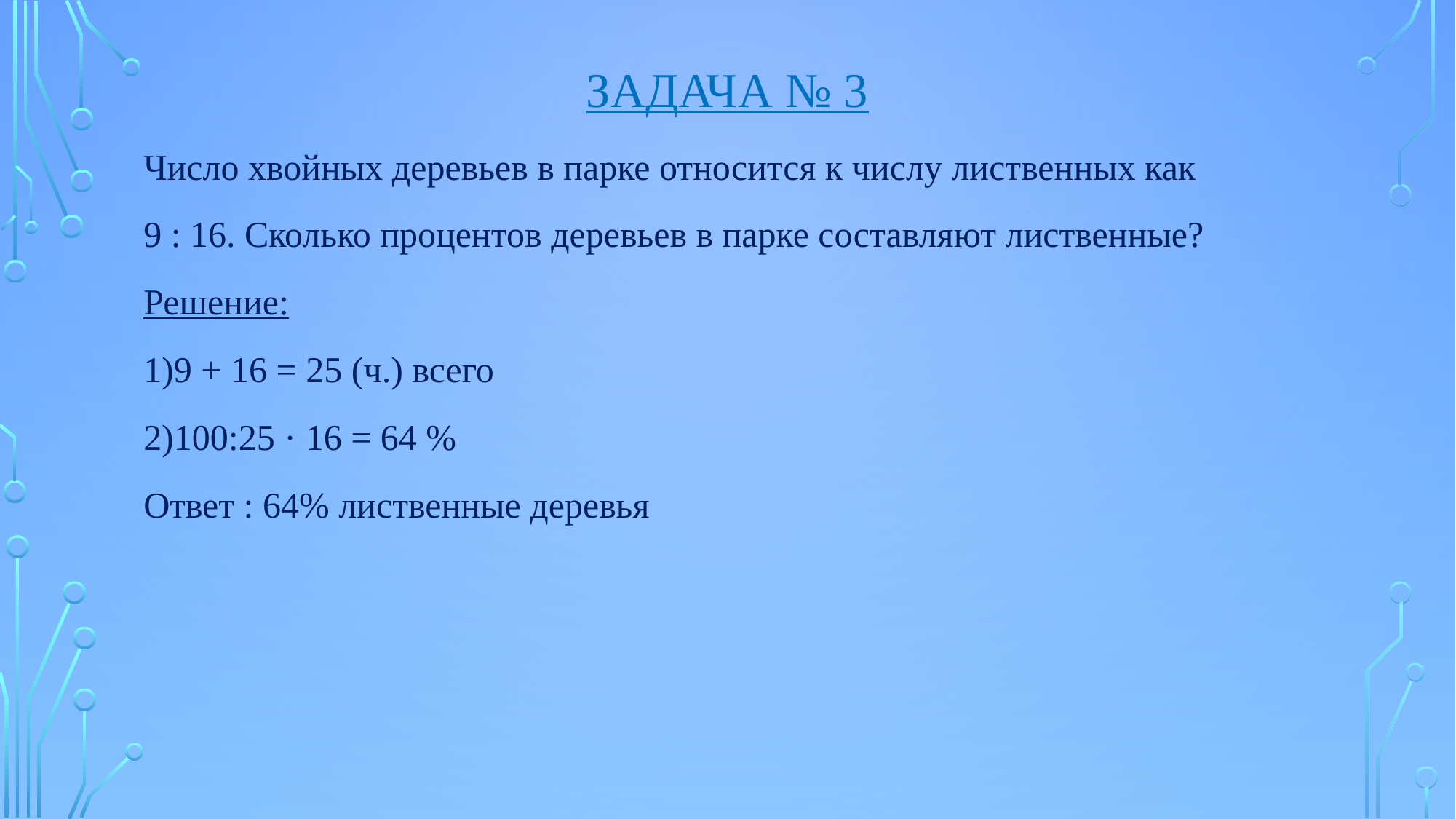

# Задача № 3
Число хвойных деревьев в парке относится к числу лиственных как
9 : 16. Сколько процентов деревьев в парке составляют лиственные?
Решение:
1)9 + 16 = 25 (ч.) всего
2)100:25 · 16 = 64 %
Ответ : 64% лиственные деревья